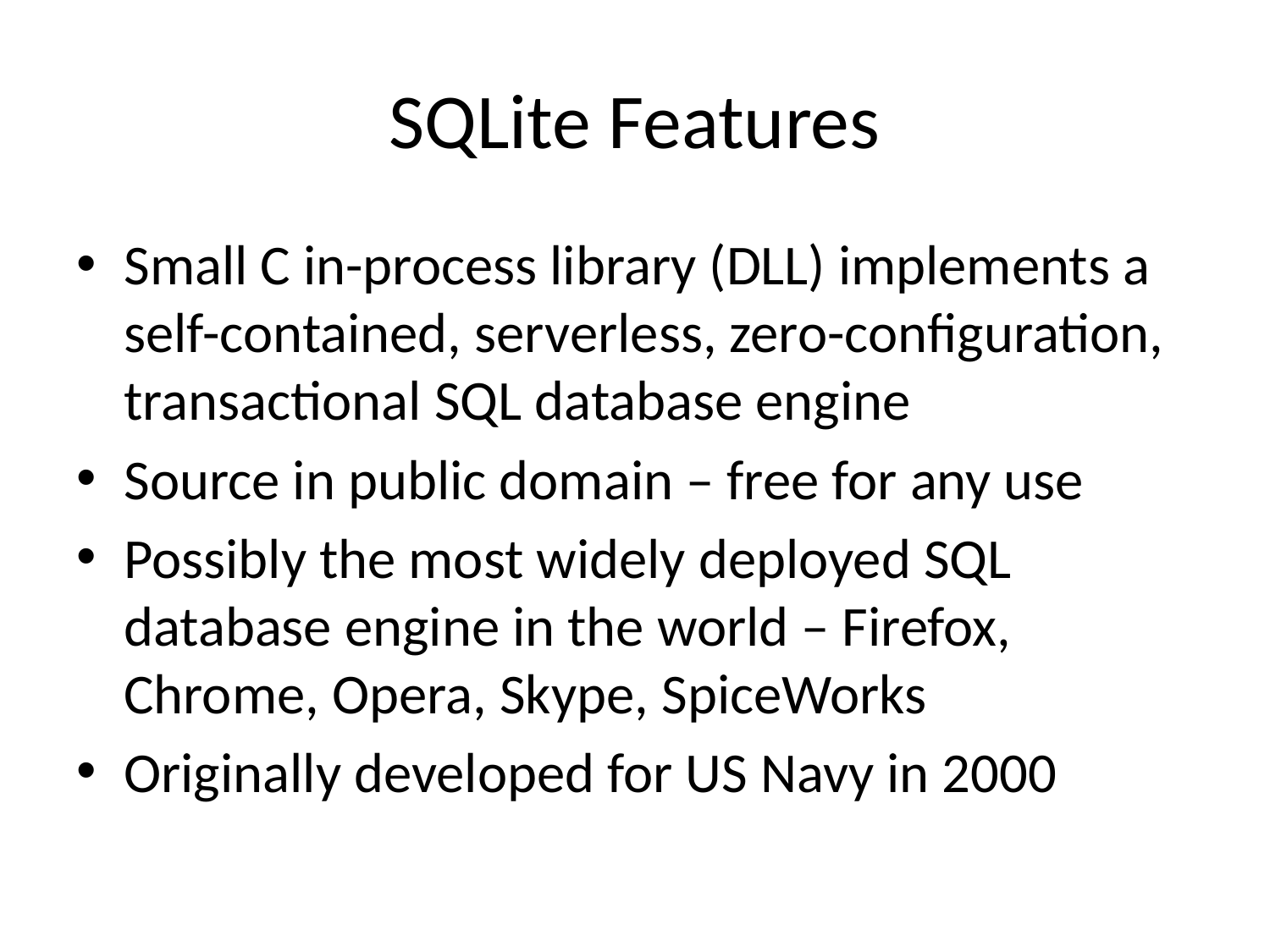

# SQLite Features
Small C in-process library (DLL) implements a self-contained, serverless, zero-configuration, transactional SQL database engine
Source in public domain – free for any use
Possibly the most widely deployed SQL database engine in the world – Firefox, Chrome, Opera, Skype, SpiceWorks
Originally developed for US Navy in 2000